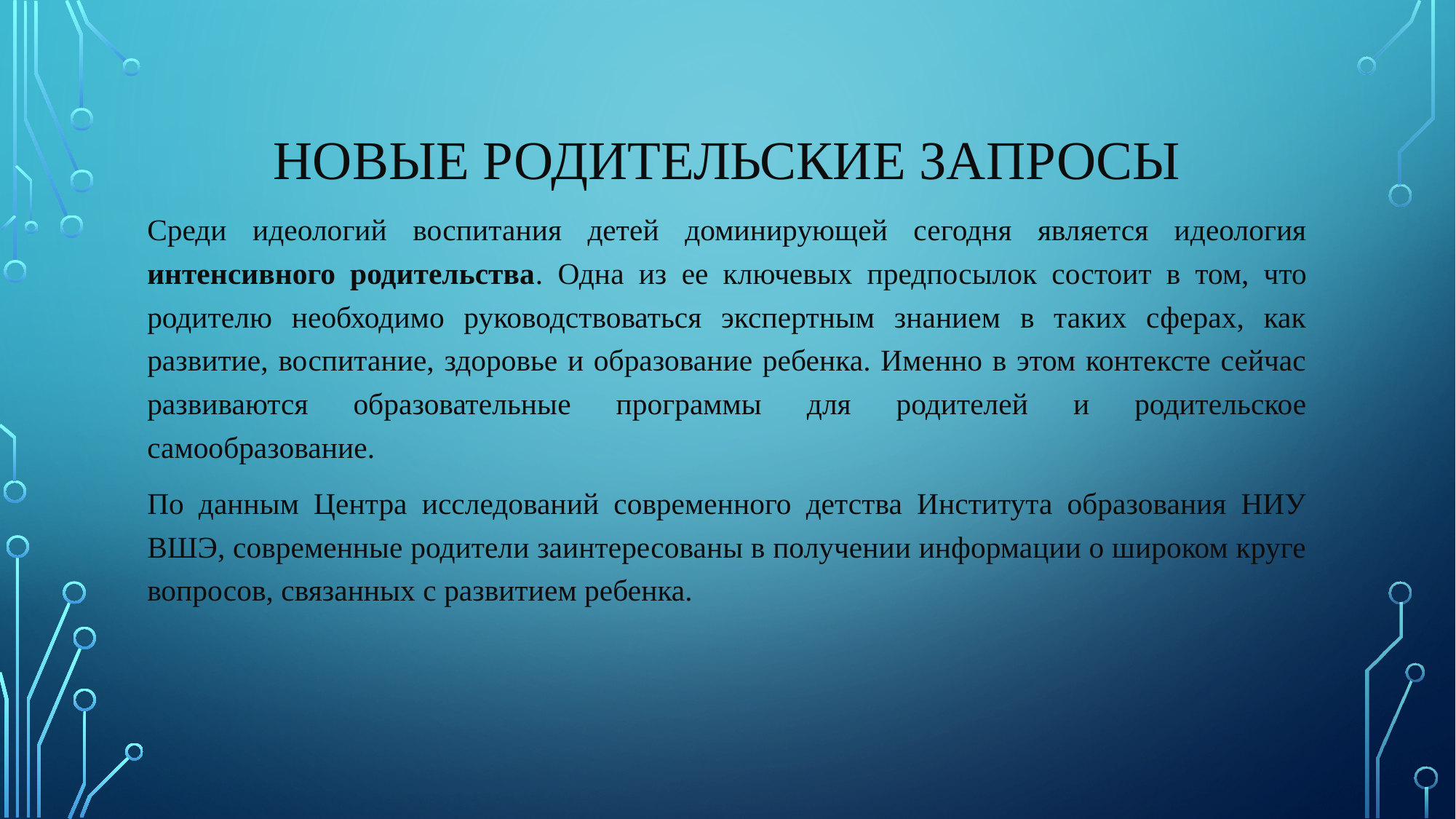

# Новые родительские запросы
Среди идеологий воспитания детей доминирующей сегодня является идеология интенсивного родительства. Одна из ее ключевых предпосылок состоит в том, что родителю необходимо руководствоваться экспертным знанием в таких сферах, как развитие, воспитание, здоровье и образование ребенка. Именно в этом контексте сейчас развиваются образовательные программы для родителей и родительское самообразование.
По данным Центра исследований современного детства Института образования НИУ ВШЭ, современные родители заинтересованы в получении информации о широком круге вопросов, связанных с развитием ребенка.